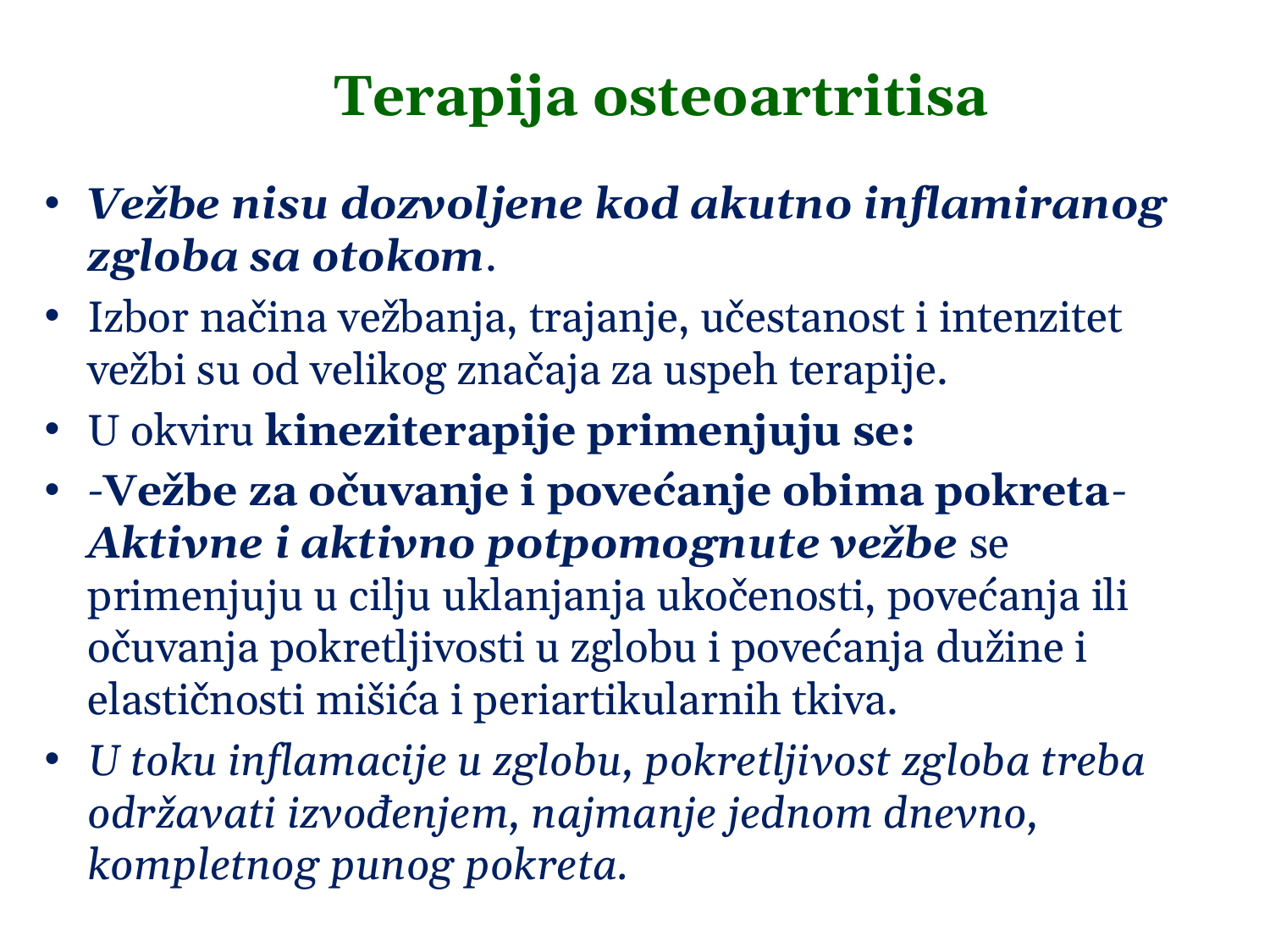

# Terapija osteoartritisa
Vežbe nisu dozvoljene kod akutno inflamiranog zgloba sa otokom.
Izbor načina vežbanja, trajanje, učestanost i intenzitet vežbi su od velikog značaja za uspeh terapije.
U okviru kineziterapije primenjuju se:
-Vežbe za očuvanje i povećanje obima pokreta- Aktivne i aktivno potpomognute vežbe se primenjuju u cilju uklanjanja ukočenosti, povećanja ili očuvanja pokretljivosti u zglobu i povećanja dužine i elastičnosti mišića i periartikularnih tkiva.
U toku inflamacije u zglobu, pokretljivost zgloba treba održavati izvođenjem, najmanje jednom dnevno, kompletnog punog pokreta.